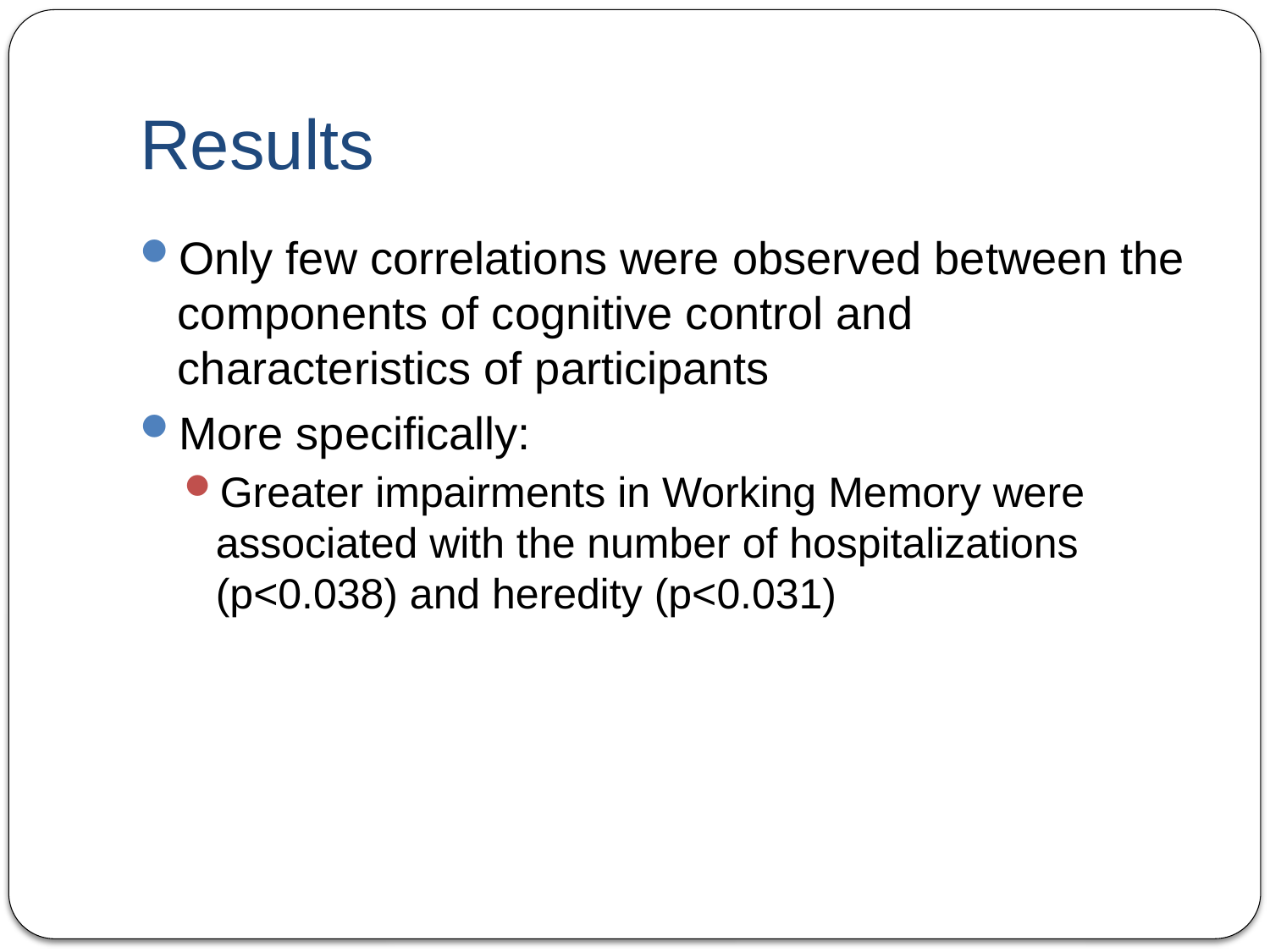

# Results
Only few correlations were observed between the components of cognitive control and characteristics of participants
More specifically:
Greater impairments in Working Memory were associated with the number of hospitalizations (p<0.038) and heredity (p<0.031)